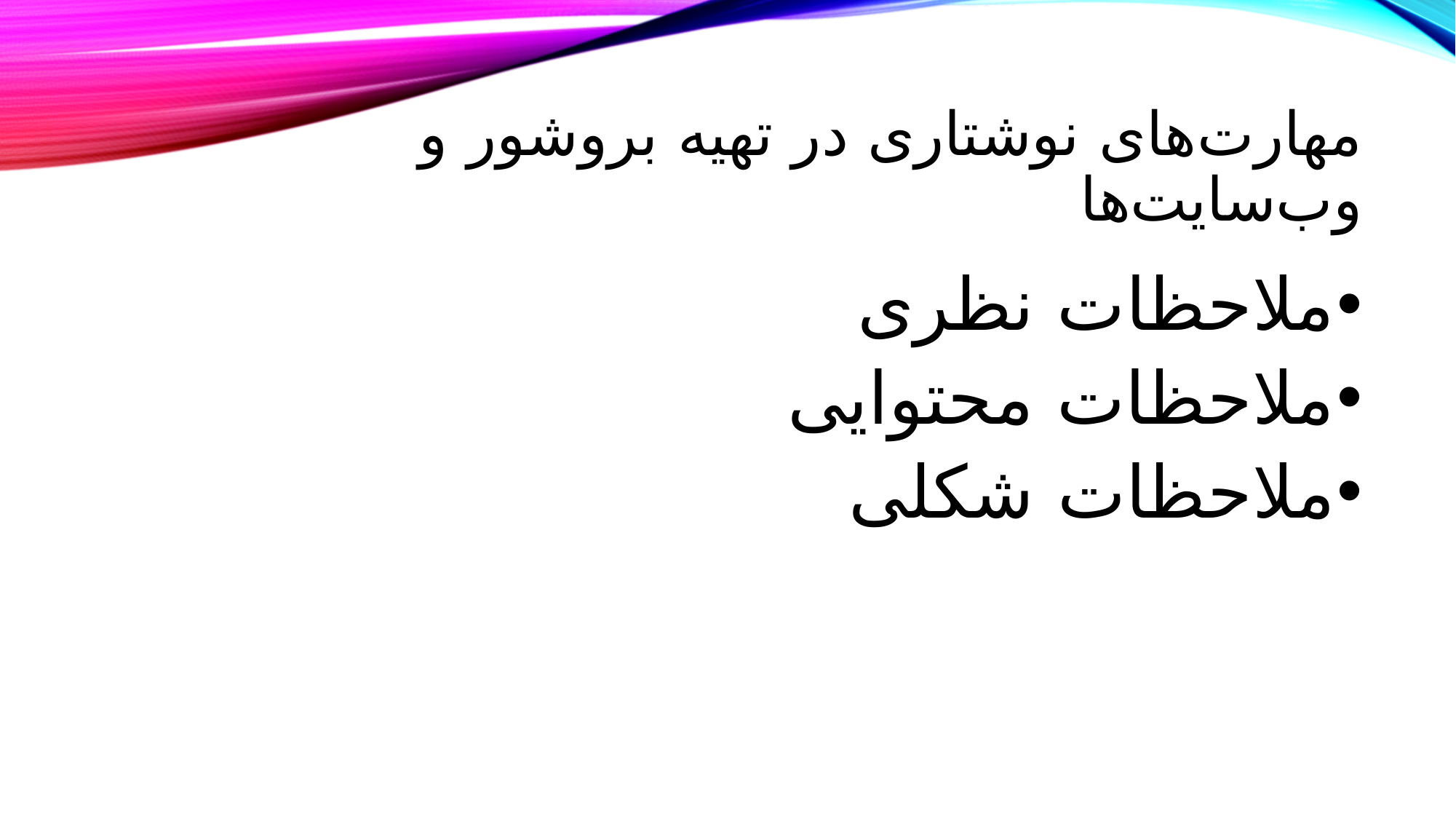

# مهارت‌های نوشتاری در تهیه بروشور و وب‌سایت‌ها
ملاحظات نظری
ملاحظات محتوایی
ملاحظات شکلی